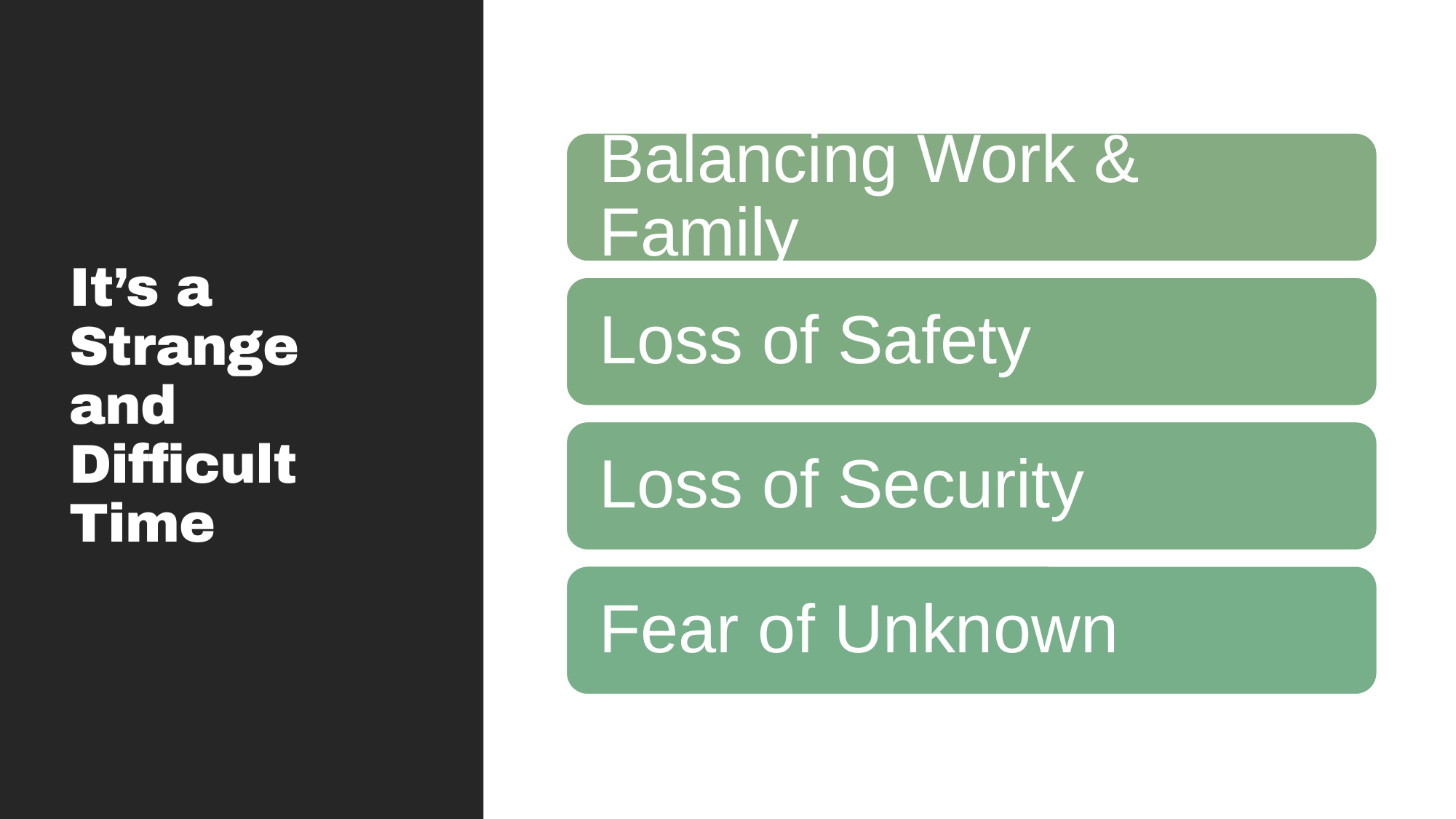

# It’s a Strange and Difficult Time
Balancing Work & Family
Loss of Safety
Loss of Security
Fear of Unknown